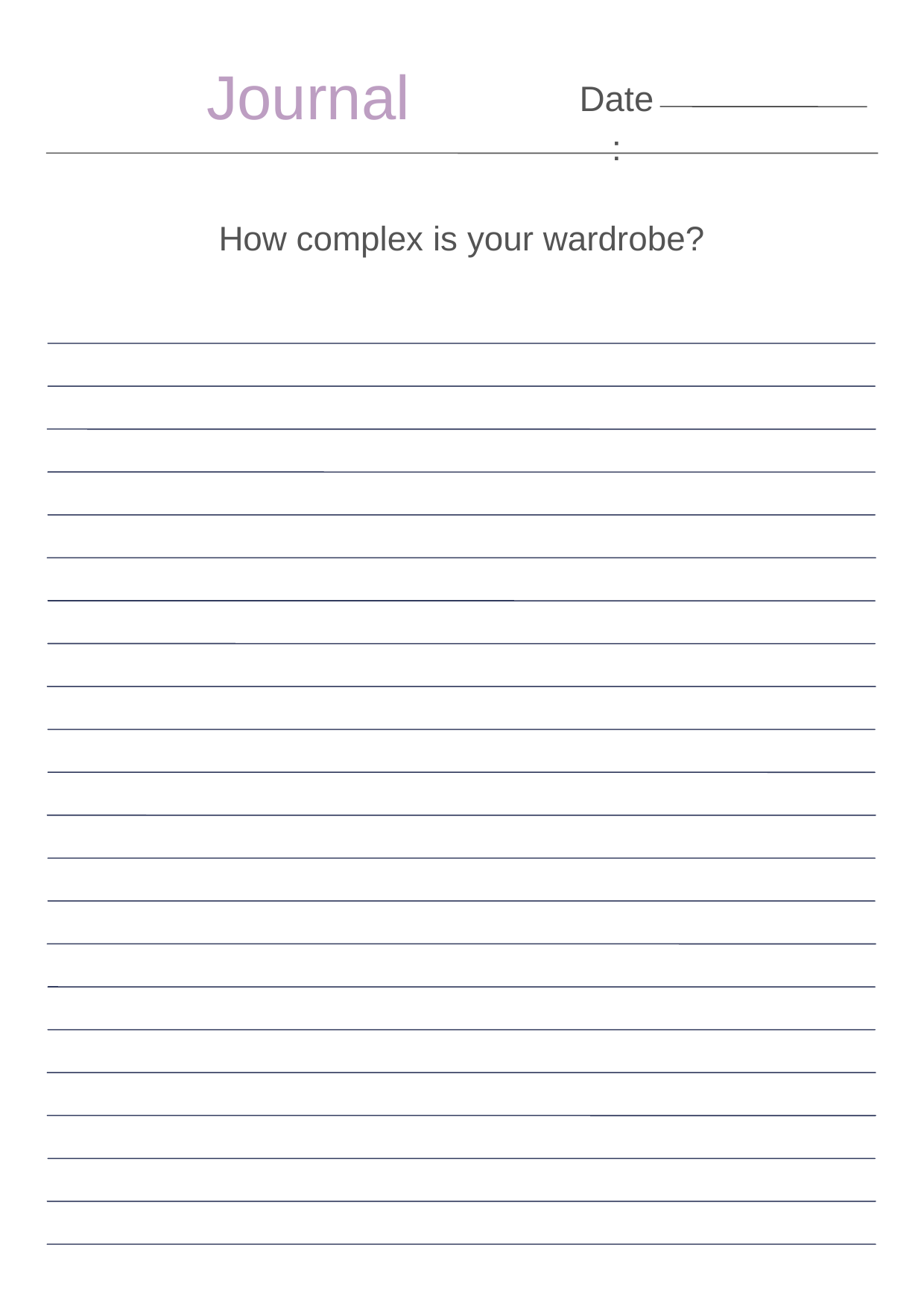

Journal
Date:

How complex is your wardrobe?